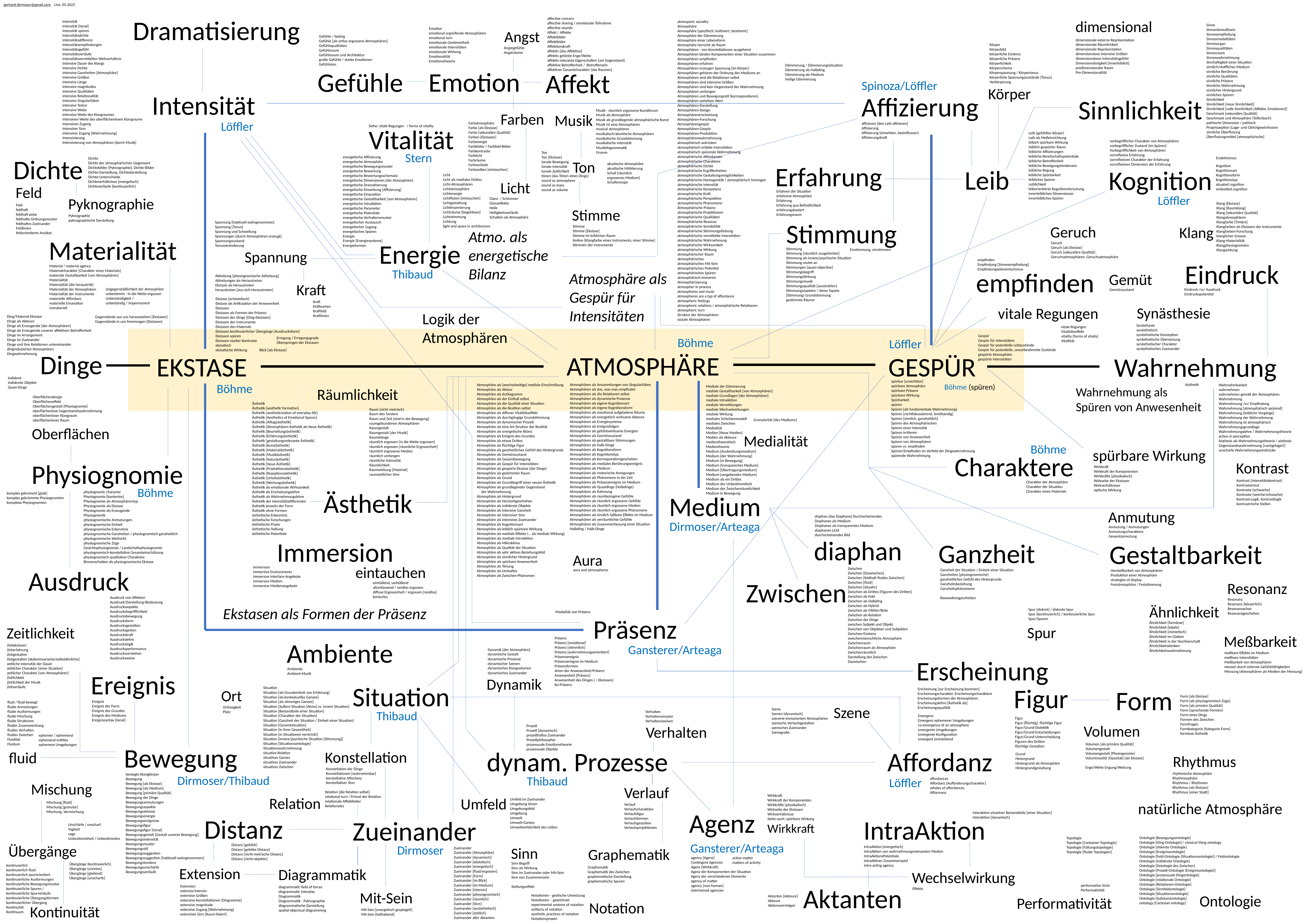

gerhard.dirmoser@gmail.com    Linz, 05.2022
Dramatisierung
affective concern
affective sharing / emotionale Teilnahme
affective sounds
Affekt / Affekte
Affektbilder
Affektfelder
Affektionskraft
affektiv [das Affektive]
affektiv getönte Enge/Weite
affektiv relevante Eigenschaften [am Gegenstand]
affektive Betroffenheit /  Betroffensein
affektiver Gesamtcharakter [des Raumes]
dimensional
Intensität
Intensität [tonal]
Intensität spüren
Intensitätsdichte
Intensitätsdifferenz
Intensitätsempfindungen
Intensitätsgefühl
Intensitätsverläufe
intensitätsvermitteltes Weltverhältnis
intensive Dauer des Klangs
intensive Dichte
intensive Ganzheiten [Atmosphäre]
Intensive Größen
intensive Länge
intensive magnitudes
intensive Qualitäten
intensive Relationalität
intensive Singularitäten
intensive Textur
intensive Weite
intensive Weite des Klangraumes
intensiven Weite des oberflächenlosen Klangraums
intensiven Zugang
Intensiver Sinn
intensiver Zugang [Wahrnehmung]
Intensivierung
Intensivierung von Atmosphären [durch Musik]
atmosperic sociality
Atmosphäre
Atmosphäre [spezifisch, kultiviert, bestimmt]
Atmosphäre der Dämmerung
Atmosphäre einer Lebensform
Atmosphäre herrscht als Raum
Atmosphären - von Konstellationen ausgehend
Atmosphären binden Komponenten einer Situation zusammen
Atmosphären empfinden
Atmosphären erfahren
Atmosphären erzeugen Spannung [im Körper]
Atmosphären gehören der Ordnung des Mediums an
Atmosphären sind die Relationen selbst
Atmosphären sind intensive Größen
Atmosphären sind kein Gegenstand der Wahrnehmung
Atmosphären umfangen
Atmosphären und Bewegungsstil [korrespondieren]
Atmosphären verleihen Wert
Atmosphären-Darstellung
Atmosphären-Design
Atmosphärenerscheinung
Atmosphären-Forschung
Atmosphärengespür
Atmosphären-Gespür
Atmosphären-Produktion
Atmosphärenwahrnehmung
atmosphärisch aufrüsten
atmosphärisch erlebte Intensitäten
atmosphärisch spürende Wahrnehmung
atmosphärische Affordanzen
atmosphärische Charaktere
atmosphärische Dichte
atmosphärische Ergriffenheiten
atmosphärische Gestaltungsmöglichkeiten
atmosphärische Homogenität / atmosphärisch homogen
atmosphärische Intensität
atmosphärische Kompetenz
atmosphärische Kraft
atmosphärische Perspektive
atmosphärische Phänomene
Atmosphärische Präsenz
atmosphärische Projektionen
atmosphärische Qualitäten
Atmosphärische Resonaz
atmosphärische Sensibilität
atmosphärische Stimmungsfärbung
atmosphärische vermittelte Intensitäten
atmosphärische Wahrnehmung
atmosphärische Wirksamkeit
atmosphärische Wirkung
atmosphärischer Raum
atmosphärisches
atmosphärisches Mit-Sein
atmosphärisches Potential
atmosphärisches Spüren
atmosphärisch-immersiv
Atmosphärisierung
atmospher in process
atmospheres and music
atmospheres are a typ of affordance
atmospheric feelings
atmospheric relations / atmosphärische Relationen
atmospheric turn
Struktur der Atmosphären
soziale Atmosphären
Sinne
Sinnenbewußtsein
Sinnesempfindung
Sinnesmodalitäten
Sinnesorgan
Sinnesqualitäten
Sinnesraum
Sinneswahrnehmung
Sinnhaftigkeit einer Situation
sinnlich/stoffliches Medium
sinnliche Berührung
sinnliche Qualitäten
sinnliche Präsenz
Sinnliche Wahrnehmung
sinnlicher Hintergrund
sinnliches Spüren
Sinnlichkeit
Sinnlichkeit [neue Sinnlichkeit]
Sinnlichkeit [volle Sinnlichkeit (Affekte, Emotionen)]
Geschmack [sekundäre Qualität]
Geschmack und Atmosphäre (Tellenbach)
pathische Dimension / pathisch
Propriozeption (Lage- und Gleichgewichtssinn
sinnliche Überflutung
Überflutungsmittel [atmosphärische]
Emotion
emotional ergreifende Atmosphären
emotional turn
emotionale Gestimmtheit
emotionale Intensitäten
emotionale Wirkung
Emotionalität
Emotionstheorie
Angst
Gefühle / feeling
Gefühle [als ortlos ergossene Atmosphären]
Gefühlsqualitäten
Gefühlsraum
Gefühlsraum und Architektur
große Gefühle / starke Emotionen
Gefühlston
dimensionale externe Repräsentation
dimensionale Räumlichkeit
dimensionale Repräsentation
dimensionslose intensive Größen
dimensionsloses Intensitätsgefühl
Dimensionslosigkeit [innerleiblich]
predimensionaler Raum
Pre-Dimensionalität
Körper
Körperbild
körperliche Existenz
körperliche Präsenz
Körperlichkeit
Körperschema
Körperspannung / Körpertonus
körperliche Spannungszustände [Tonus]
Verkörperung
Angstgefühle
Angsträume
Dämmerung / Dämmerungssituation
Dämmerung als Halbding
Dämmerung als Medium
heilige Dämmerung
Emotion
Gefühle
Affekt
Spinoza/Löffler
Körper
Intensität
Affizierung
Sinnlichkeit
Musik - räumlich ergossene Kunstforum
Musik als Atmosphäre
Musik als grundlegende atmosphärische Kunst
Musik ist eine Atmosphären
musical atmospheres
musikalisch/akustische Atmosphären
musikalische Grundstimmung
musikalische Intensität
Musikdiagrammatik
Groove
Farben
Musik
Löffler
Farbatmosphäre
Farbe [als Ekstase]
Farbe [sekundäre Qualität]
Farben [Ekstasen]
Farbenergie
Farbfelder / Farbfeld-Bilder
Farbkontraste
Farblicht
Farbräume
Farbverläufe
Farbwolken [eintauchen]
affizieren [den Leib affizieren]
Affizierung
Affizierung (einwirken, beeinflussen)
Affizierungskraft
Vitalität
Siehe: vitale Regungen   / forms of vitality
Leib (gefühlter Körper)
Leib als Meßeinrichtung
leibich spürbare Wirkung
leiblich gespürter Raum
leibliche Affizierungen
leibliche Bereitschaftspotentiale
leibliche Betroffenheit
leibliche Bewegungstendenzen
leibliche Regung
leibliche Spürbarkeit
leibliches Spüren
Leiblichkeit
leiborientierte Kognitionsforschung
innerleiblichen Dimensionen
innerleibliches Spüren
vorbegrifflicher Charakter von Atmosphären
vorbegrifflicher Zustand (im Spüren]
Vorbegrifflichkeit von Atmosphären
vorreflexive Erfahrung
vorreflexiven Charakter der Erfahrung
vorreflexiven Dimension der Erfahrung
Stern
Ton
Ton [Ekstase]
tonale Bewegung
tonale Intensität
tonale Zeitlichkeit
tönen [das Tönen eines Dings]
sound as atmosphere
sound as mass
sound as volume
Dichte
energetische Affizierung
energetische Atmosphäre
energetische Bewegungsmuster
energetische Bewertung
energetische Bewertungsschemata
energetische Dimensionen [der Atmosphäre]
energetische Dramatiserung
energetische Einwirkung [Affizierung]
energetische Emanation
energetische Gestaltbarkeit [von Atmosphären]
energetische IntraAktion
energetische Parameter
energetische Potentiale
energetische Verhaltensmuster
energetischer Austausch
energetischer Zugang
energetisches Spüren
Energie
Energie [Energiesysteme]
Energieformen
Enaktivismus
Dichte
Dichte der atmosphärischen Gegenwart
Dichtebilder (Pyknographie), Dichte-Bilder
Dichte-Darstellung, Dichtedarstellung
Dichte-Unterschiede
Dichteverhältnisse [energetisch]
Dichteverläufe [kontinuierlich]
Ton
Erfahrung
akustische Atmosphäre
akustische Möblierung
Schall [räumlich ergossenes Medium]
Schallenergie
Leib
Kognition
Kognitionsart
Kognitionsform
Kognitionstyp
situated cognition
embodied cognition
Kognition
Licht
Licht als mediales Drittes
Licht-Atmosphären
Lichtatmosphäre
Lichtenergie
Lichtfluten [eintauchen]
Lichtgestaltung
Lichtinszenierung
Lichträume [begehbare]
Lichtstimmung
Lichtung
light and space in architecture
Licht
Feld
Erfahren der Situation
erfahrene Atmosphäre
Erfahrung
Erfahrung qua Befindlichkeit
erfahrungsbasiert
Erfahrungsraum
Löffler
Pyknographie
Glanz  / Schimmer
Glanzeffekte
Helle
Helligkeitsverläufe
Schatten als Atmosphäre
Klang [Ekstase]
Klang [Raumklang]
Klang [sekundäre Qualität]
Klangatmosphären
Klangfarbe [Timbre]
Klangfarben als Ekstasen der Instrumente
Klangfarben-Forschung
klanglicher Groove
Klang-Materialität
Klangphysiognomien
Klangwirkung
Feld
feldhaft
feldhaft polar
feldhafte Ordnungsmuster
feldhaftes Zueinander
Feldlinien
feldorientierte Ansätze
Stimme
Pyknographie
pyknographische Darstellung
Stimmung
Spannung [habituell wahrgenommen]
Spannung [Tonus]
Spannung und Schwellung
Spannungen [durch Atmosphären erzeugt]
Spannungszustand
Tonusveränderung
Geruch
Klang
Stimme
Stimme [Ekstase]
Stimme im leiblichen Raum
timbre [Klangfarbe eines Instruments, einer Stimme]
Stimmen der Instrumente
Atmo. als
energetische
Bilanz
Materialität
Energie
Geruch
Geruch [als Ekstase]
Geruch [sekundäre Qualität]
Geruchsatmosphären, Geruchsatmosphäre
Stimmung
Stimmung [räumlich ausgebreitet]
Stimmung als innere/psychische Situation
Stimmung mutet an
Stimmungen [quasi-objective]
Stimmungsbegriff
Stimmungsfärbung
Stimmungsmusik
Stimmungsqualität [ausstrahlen]
Stimmungstapeten / Atmo-Tapete
[Stimmung] Grundstimmung
gestimmte Räume
Spannung
Einstimmung, einstimmen
Eindruck
empfinden
Empfindung [Sinnesempfindung]
Empfindungselementarismus
Material / material agency
Materialcharakter [Charakter eines Materials]
materiale Gestaltbarkeit [von Atmosphären]
Materialität
Materialität [die heraustritt]
Materialität der Atmosphären
Materialität der Instrumente
materielle Affordanz
materielle Emanation
immateriell
empfinden
Thibaud
Atmosphäre als
Gespür für
Intensitäten
Gemüt
Abhebung [physiognomische Abhebung]
Abhebungen als Heraustreten
Ekstasis als Heraustreten
heraustreten [aus-sich-Heraustreten]
Kraft
Ungegenstädlichkeit der Atmosphäre
unbestimmt - in die Weite ergossen
Unbeständigkeit /
unbeständig / impermanent
Eindruck /vs/ Ausdruck
Eindruckspotential
Gemütszustand
Ekstase [aristotelisch]
Ekstase als Artikulation der Anwesenheit
Ekstasen
Ekstasen als Formen der Präsenz
Ekstasen der Dinge [Ding-Ekstasen]
Ekstasen der Instrumente
Ekstasen des Materials
Ekstasen kontinuierlicher Übergänge [Ausdrucksform]
Ekstasen spüren
Ekstasen starker Kontraste
ekstatisch
ekstatische Wirkung
Kraft
Kräftearten
Kraftfeld
Kraftlinien
Synästhesie
vitale Regungen
Logik der
Atmosphären
Ding/Material-Ekstase
Dinge als Akteure
Dinge als Erzeugende [der Atmosphären]
Dinge als Erzeugende unserer affektiven Betroffenheit
Dinge im Arrangement
Dinge im Zueinander
Dinge und ihre Relationen untereinander
dinginduzierten Atmosphären
Dingwahrnehmung
Gegenstände aus uns herausstehen [Ekstasen]
Gegenstände in uns hineinragen [Ekstasen]
Synästhesie
synästhetisch
synästhetische Konzeption
synästhetische Übersetzung
synästhetischer Charakter
synästhetisches Zueinander
vitale Regungen
Vitalitätseffekt
vitality [forms of vitaliy]
Vitallität

Gespür
Gespür für Intensitäten
Gespür für potentielle Leibzustände
Gespür für potentielle, unvorbestimmte Zustände
gespürte Atmosphäre
gespürte Intensitäten
Böhme
Erregung / Erregungsgrade
Überspringen der Ekstasen
Löffler
Blick [als Ekstase]
Dinge
ATMOSPHÄRE
EKSTASE
GESPÜR
Wahrnehmung
indiskret
indiskrete Objekte
Quasi-Dinge
spürbar [unsichtbar]
spürbare Atmosphäre
spürbare Präsenz
spürbare Wirkung
Spürbarkeit
spüren
Spüren [als fundamentale Wahrnehmung]
Spüren [nichtfokussierend, breitbandig]
Spüren [sinnlich, ganzheitlich]
Spüren des Atmosphärischen
Spüren einer Intensität
Spüren irritieren
Spüren von Anwesenheit
Spüren von Atmosphären
spüren vs. empfinden
Spüren/Empfinden im Vorfeld der Dingwahrnehmung
spürende Wahrnehmung
Böhme
Böhme (spüren)
Aisthetik
Atmosphären als Ansammlungen von Singularitäten
Atmosphären als das, was man empfindet
Atmosphären als die Relationen selbst
Atmosphären als dynamische Prozesse
Atmosphären als eigene Kognitionsart
Atmosphären als eigene Kognitionsform
Atmosphären als emotional aufgeladene Räume
Atmosphären als energetisch wirksame Akteure
Atmosphären als Energiesysteme
Atmosphären als Ereignisfolgen
Atmosphären als gefühlswirksame Energien
Atmosphären als Gemütszustand
Atmosphären als gestaltbare Stimmungen
Atmosphären als Halb-Dinge
Atmosphären als Kognitionsform
Atmosphären als Kognitionstyp
Atmosphären als Korrespondenzgeschehen
Atmosphären als mediales Berührungsereignis
Atmosphären als Medium
Atmosphären als motorische Anregungen
Atmosphären als Phänomene in der Zeit
Atmosphären als Präsenzereignis im Medium
Atmosphären als Quasidinge (Halbdinge)
Atmosphären als Rahmung
Atmosphären als raumbezogene Gefühle
Atmosphären als räumlich ergossene Gefühle
Atmosphären als räumlich ergossene Medien
Atmosphären als räumlich ergossene Phänomene
Atmosphären als sinnlich faßbare Effekte im Medium
Atmosphären als verräumlichte Gefühle
Atmosphären als Zusammenfassung einer Situation
Halbding / Halb-Dinge
Atmosphäre als [wechselseitige] mediale Einschreibung
Atmosphäre als Akteur
Atmosphäre als AnDiagramm
Atmosphäre als der Einfluß selbst
Atmosphäre als die Qualität einer Situation
Atmosphäre als die Realtion selbst
Atmosphäre als diffuser Vitalitätseffekt
Atmosphäre als durchgängige Grundstimmung
Atmosphäre als dynamischer Prozeß
Atmosphäre als eine Art Struktur der Realität
Atmosphäre als energetische Bilanz
Atmosphäre als Ereignis des Grundes
Atmosphäre als etwas Drittes
Atmosphäre als flüchtige Figur
Atmosphäre als ganzheitliches Gefühl des Hintergrunds
Atmosphäre als Gemütszustand
Atmosphäre als Gesamtbewegung
Atmosphäre als Gespür für Intensitäten
Atmosphäre als gespürte Ekstase (der Dinge)
Atmosphäre als gestimmter Raum
Atmosphäre als Grund
Atmosphäre als Grundbegriff einer neuen Ästhetik
Atmosphäre als grundlegender Gegenstand
     der Wahrnehmung
Atmosphäre als Hintergrund
Atmosphäre als Horizontgeschehen
Atmosphäre als indiskrete Objekte
Atmosphäre als intensive Ganzheit
Atmosphäre als intensiver Sinn
Atmosphäre als intensives Zueinander
Atmosphäre als Kognitionsart
Atmosphäre als leiblich spürbare Wirkung
Atmosphäre als mediale Effekte (… als mediale Wirkung)
Atmosphäre als mediale IntraAktion
Atmosphäre als Mikroklima
Atmosphäre als Qualität der Situation
Atmosphäre als sehr aktives Beziehungsfeld
Atmosphäre als sinnlicher Hintergrund
Atmosphäre als spürbare Anwesenheit
Atmosphäre als Tönung
Atmosphäre als Umhaftes
Atmosphäre als Zwischen-Phänomen
Wahrnehmbarkeit
wahrnehmen
wahrnehmen gemäß der Atmosphären
Wahrnehmung
Wahrnehmung /vs/ Empfindung
Wahrnehmung [atmosphärisch spürend]
Wahrnehmung [leibliche Vorgänge]
Wahrnehmung der Wahrnehmung
Wahrnehmung ist atmosphärisch
Wahrnehmungsgrundlage
Wahrnehmungslehre / Wahrnehmungstheorie
action in perception
Aisthesis als Wahrnehmungstheorie / aisthesis
Gegenstandswahrnehmung [nachgelagert]
unscharfe Wahrnehmungseindrücke
Mediale der Dämmerung
mediale Gestaltbarkeit [von Atmosphären]
mediale Grundlagen [der Atmosphären]
mediale IntraAktion
mediale Vermittlungen
mediale Wechselwirkungen
mediale Wirkung
mediales Schichtenmodell
mediales Zwischen
Medialität
Medien [Neue Medien]
Medien als Akteure
medientheoretisch
Medientheorie
Medium [Ausbreitungsmedium]
Medium [der Wahrnehmung]
Medium [in Bewegung]
Medium [transparentes Medium]
Medium [Übertragungsmedium]
Medium [umgebendes Medium]
Medium als ein Drittes
Medium der Unbestimmtheit
Medium der Zwischenräumlichkeit
Medium in Bewegung
Wahrnehmung als
Spüren von Anwesenheit
Räumlichkeit
Oberflächendesign
Oberflächeneffekt
Oberflächengestalt [Physiognomie]
oberflächenlose Gegenstandswahrnehmung
oberflächenloser Klangraum
oberflächenloser Raum
Ästhetik
Ästhetik [aesthetic formation]
Ästhetik [aestheticization of everyday life]
Ästhetik [Aesthetics of Emotional Spaces]
Ästhetik [Alltagsästhetik]
Ästhetik [Atmosphären-Ästhetik als Neue Ästhetik]
Ästhetik [Beurteilungsästhetik]
Ästhetik [Erfahrungsästhetik]
Ästhetik [gestaltungsrelevante Ästhetik]
Ästhetik [Kunstästhetik]
Ästhetik [Materialästhetik]
Ästhetik [Musikästhetik]
Ästhetik [Naturästhetik]
Ästhetik [Neue Ästhetik]
Ästhetik [Produktionsästhetik]
Ästhetik [Rezeptionsästhetik]
Ästhetik [Urteilsästhetik]
Ästhetik [Wertungsästhetik]
Ästhetik als emotionale Wirksamkeit
Ästhetik als Erscheinungslehre
Ästhetik als Wahrnehmungslehre
Ästhetik der Intensitätsdifferenzen
Ästhetik jenseits der Form
Ästhetik ohne Formen
ästhetische Erkenntnis
ästhetische Forschungen
ästhetische Praxis
ästhetische Haltung
ästhetische Potentiale
Raum [nicht metrisch]
Raum des Tanzens
Raum und Zeit [sind in der Bewegung]
raumgebundenen Atmosphären
Raumgestalt
Raumgestalt [der Musik]
Raumklänge
räumlich ergossen [in die Weite ergossen]
räumlich ergossen [räumliche Ergossenheit]
räumlich ergossene Medien
räumlich umfangen
räumliche Intensität
Räumlichkeit
Raumwirkung [Material]
raumzeitlicher Sinn
Granularität [des Mediums]
Oberflächen
Medialität
Böhme
spürbare Wirkung
Charaktere
Physiognomie
Kontrast
Wirkkraft
Wirkkraft der Komponenten
Wirkkräfte [physikalisch]
Wirkseite der Ekstasen
Wirkverhältnisse
optische Wirkung
Kontrast [Intensitätskontrast]
Kontrastarmut
Kontraste [schwache]
Kontraste [weiche/schwache]
Kontrast-Logik, Kontrastlogik
kontrastreiche Stellen
Charakter der Atmosphäre
Charakter der Situation
Charakter eines Materials
Böhme
Ästhetik
physiognomic character
Physiognomie [kantenlos]
Physiognomie als Atmosphärentyp
Physiognomie als Ekstase
Physiognomie als Erzeugende
Physiognomik
physiognomische Anmutungen
physiognomische Einheit
physiognomische Erkenntnis
physiognomische Ganzheiten / physiognomisch ganzheitlich
physiognomische Weltsicht
physiognomische Züge
Gesichtsphysiognomie / Landschaftsphysiognomie
physiognomisch-konstellative Gesamteinschätzung
physiognomisch-qualitative Charaktere
Binnenschatten als physiognomische Ekstase
Medium
komplex gekrümmt [glatt]
komplex gekrümmte Physiognomien
komplexe Physiognomien
Anmutung
diaphan [das Diaphane] Durchscheinendes
Diaphanes als Medium
Diaphanes als transparentes Medium
diaphanes Licht
durchscheinendes Bild
Dirmoser/Arteaga
Anmutung / Anmutungen
Anmutungscharaktere
Gesamtanmutung
diaphan
Immersion
Ganzheit
Gestaltbarkeit
Aura
eintauchen
Ausdruck
Immersion
immersive Environments
immersive Interface-Angebote
immersive Medien
Immersive Medienangebote
Zwischen
Zwischen [Dazwischen]
Zwischen [feldhaft fluides Zwischen]
Zwischen [fluid]
Zwischen [situativ]
Zwischen als Drittes [Figuren des Dritten]
Zwischen als Feld
Zwischen als Halbding
Zwischen als Hybrid
Zwischen als Mittler/Bote
Zwischen als Relation
Zwischen der Dinge
zwischen Subjekt und Objekt
Zwischen von Objekten und Subjekten
Zwischen-Existenz
zwischenmenschliche Atmosphäre
Zwischenraum
Zwischenraum als Atmosphäre
Zwischenräumlich
Darstellung des Zwischen
Dazwischen
Ganzheit der Situation / Einheit einer Situation
Ganzheiten [physiognomische]
ganzheitliches Gefühl des Hintergrunds
Ganzheitsbeziehung
Ganzheitsphänomene

Bewandtnisganzheiten
aura and atmospheres
Herstellbarkeit von Atmosphären
Produktion einer Atmosphäre
strategies of display
Festatmosphäre / Feststimmung
Zwischen
Resonanz
einhüllend, umhüllend
allumfassend / randlos ergossen
diffuse Ergossenheit / ergossen [randlos]
konturlos
Ausdruck von Affekten
Ausdruck/Darstellung/Bedeutung
Ausdrucksaspekte
Ausdrucksbegrifflichkeit
Ausdrucksbewegung
Ausdrucksform
Ausdrucksgestalten
Ausdrucksgesten
Ausdruckskraft
Ausdruckslehre
Ausdruckslogik
Ausdrucksperformance
Ausdrucksverstehen
Ausdrucksweise
Resonanz
Resonanz [körperlich]
Resonanzachse
Resonanzgeschehen
Ähnlichkeit
Ekstasen als Formen der Präsenz
Spur [diskret] / diskrete Spur
Spur [kontinuierlich] / kontinuierliche Spur
Spur/Spuren
Modalität von Präsenz
Präsenz
Ähnlichkeit [formlose]
Ähnlichkeit [lokale]
Ähnlichkeit [mimetisch]
Ähnlichkeit im Glatten
Ähnlichkeit in der Nachbarschaft
Ähnlichkeitsdenken
Ähnlichkeitswahrnehmung
Spur
Zeitlichkeit
Meßbarkeit
Präsenz
Präsenz [emotional]
Präsenz [stimmlich]
Präsenz [wahrnehmungsorientiert]
Präsenzereignis
Präsenzereignis im Medium
Präsenzformen
Arten der Anwesenheit/Präsenz
Anwesenheit [Präsenz]
Anwesenheit des Dinges [ > Ekstasen]
Ko-Präsenz
Ambiente
Gansterer/Arteaga
Zeitekstasen
Zeiterfahrung
Zeitgestalten
Zeitgestalten [skaleninvariante/selbstähnliche]
zeitliche Intensität der Dauer
zeitlicher Charakter [einer Stuation]
zeitlicher Charakter [von Atmosphären]
Zeitlichkeit
Zeitlichkeit der Musik
Zeitverläufe
Dynamik [der Atmosphäre]
dynamische Gestalt
dynamische Prozesse
dynamischer Szenen
dynamisches Klangvolumen
dynamisches Zueinander
meßbare Effekte im Medium
meßbare Intensitäten
Meßbarkeit von Atmosphären
messen durch erlernte Gefühlsfähigkeiten
Messung [Atmosphären als Medien der Messung]
Erscheinung
Ambiente
Ambient-Musik
Ereignis
Dynamik
Situation
Figur
Form
Situation
Situation [als Grundeinheit von Erfahrung]
Situation [als kontextuelles Ganzes]
Situation [als stimmiges Ganzes]
Situation [äußere Situation [Atmo] vs. innere Situation]
Situation [Bestandteile einer Situation]
Situation [Charakter der Situation]
Situation [Ganzheit der Situation / Einheit einer Situation]
Situation [Gesamtsituation]
Situation [in ihrer Gesamtheit]
Situation [in Situationen verstrickt]
Situation [innere/psychische Situation [Stimmung]]
Situation [Situationsontologie]
Situationswahrnehmung
situative Relation
situatives Ganzes
situatives Zueinander
situatives Zwischen
Ort
Erscheinung [zur Erscheinung kommen]
Erscheinungscharakter, Erscheinungscharaktere
Erscheinungsformen der Atmosphären
Erscheinungslehre [Ästhetik als]
Erscheinungsqualität
Form [als Ekstase]
Form [als physiognomisch Züge]
Form [als primäre Qualität]
Form [sprechende Formen]
Form eines Dings
Formen des Zwischen
Formfragen
Formkategorie [Kategorie Form]
formlose Ästhetik
Ereignis
Ereignis der Form
Ereignis des Grundes
Ereignis des Mediums
Ereignissyntax [tonal]
fluid / fluid-bewegt
fluide Anmutungen
fluide Ausformungen
fluide Mischung
fluide Strukturen
fluider Zusammenhang
fluides Verhalten
fluides Zwischen
Fluidität
Fluidum
Szene
Ortlosigkeit
Platz
Szene
Szenen [dynamisch]
szenerie-immanenten Atmosphären
szenische Verlaufsgestalten
szenisches Zueinander
Szenografie
Thibaud
Verhalten
Verhaltensmuster
Verhaltensweisen
Emergenz
Emergenz ephemerer Umgebungen
co-emergence of an atmosphere
emergente Umgebungen
emergente Konfiguration
emergent [entstehend
Figur
Figur [flüchtig], flüchtige Figur
Figur/Grund-Dialektik
Figur/Grund-Entscheidungen
Figur/Grund-Unterscheidung
Figuren des Dritten
flüchtige Gestalten
Volumen
Verhalten
Prozeß
Prozeß [dynamisch]
prozeßhaftes Zueinander
Prozeßphilosophie
prozessuale Emotionstheorie
prozessuale Objekte
ephemer / ephemeral
ephemeral entities
ephemere Umgebungen
Bewegung
Volumen [als primäre Qualität]
Volumengestalt
Volumengestalt [Physiognomie]
Voluminosität (Opazität) [als Ekstase]

Enge/Weite Engung/Weitung
dynam. Prozesse
Affordanz
Konstellation
fluid
Grund
Hintergrund
Hintergrund als Atmosphäre
Hintergrundgestaltung
Rhythmus
Konstellation der Dinge
Konstellationen [wahrnehmbar]
konstellative Affordanz
konstellativer Sinn
rhythmische Atmosphäre
Rhythmosphäre
Rhythmus / Rhythmen
Rhythmus [als Ekstase]
Rhythmus [einer Stadt]
bewegte Klangkörper
Bewegung
Bewegung [als Ekstase]
Bewegung [als Medium]
Bewegung [primäre Qualität]
Bewegung der Dinge
Bewegungsanmutungen
Bewegungsaspekte
Bewegungsekstase
Bewegungsenergie
Bewegungsereignisse
Bewegungsfigur
Bewegungsfigur [tonal]
Bewegungsgestalt [Gestalt unserer Bewegung]
Bewegungsintensität
Bewegungsmuster
Bewegungsstil
Bewegungssuggestion
Bewegungssuggestion [habituell wahrgenommen]
Bewegungstendenz
Bewegungsunschärfe
Bewegungsverläufe
Dirmoser/Thibaud
Thibaud
Löffler
affordances
Affordanz [Aufforderungscharakter]
wholes of affordances
Afformanz
Mischung
Verlauf
Relation [die Relation selbst]
relational turn / Primat der Relation
relationale Affektfelder
Relationales
Wirkkraft
Wirkkraft der Komponenten
Wirkkräfte [physikalisch]
Wirkseite der Ekstasen
Wirkverhältnisse
Siehe auch: spürbare Wirkung
Relation
Umfeld
Umfeld im Zueinander
Umgebung tönen
Umgebungsfeld
Umgebung
Umwelt
Umwelt-Ganzes
Umweltwirklichkeit des Leibes
natürliche Atmosphäre
Mischung [fluid]
Mischung [granular]
Mischung, Vermischung
Verlauf
Verlaufscharaktäre
Verlaufsfigur
Verlaufsformen
Verlaufsgestalten
Verlaufsprojektionen
Agenz
Interaktion einzelner Bestandteile [einer Situation]
Interaktion [dynamisch]
Distanz
IntraAktion
Zueinander
Wirkkraft
Unschärfe / unscharf
Vagheit
vage
Unbestimmtheit / Unbestimmtes
Ontologie [Bewegungsontologie]
Ontologie [Ding-Ontologie] / classical thing ontology
Ontologie [diskrete Ontologie]
Ontologie [Ereignisontologie]
Ontologie [Feld-Ontologie (Situationsontologie)] / Feldontologie
Ontologie [indiskrete Ontologie]
Ontologie [Ontologie des Zwischen]
Ontologie [Prozeß-Ontologie (Ereignisontologie)]
Ontologie [prozessuale Dingontologie]
Ontologie [relationale Ontologie]
Ontologie [Relationen-Ontologie]
Ontologie [Sinnfeldontologie]
Ontologie [Situationsontologie]
Ontologie [Substanzontologie]
ontology [Cartesian ontology]
Topologie
Topologie [Container-Topologie]
Topologie [Faltungstopologie]
Topologie [fluide Topologien]
Gansterer/Arteaga
Übergänge
Dirmoser
Distanz [gefühlt]
Distanz [gelebte Distanz]
Distanz [nicht-metrische Distanz]
Distanz [nicht-objektiv]
Sinn
IntraAktion [energetisch]
IntraAktion von wahrnehmungsrelevanten Medien
IntraAktionsPotentiale
intraAktives Zusammenspiel
intra-acting agency
Graphematik
Zueinander
Zueinander [Atmosphäre]
Zueinander [dynamisch]
Zueinander [ekstatisch]
Zueinander [energetisch]
Zueinander [fluid/ergossen]
Zueinander [Form]
Zueinander [im Blick]
Zueinander [im Medium]
Zueinander [intensiv]
Zueinander [physiognomisch]
Zueinander [räumlich]
Zueinander [Sinn]
Zueinander [synästhetisch]
Zueinander [zeitlich]
Zueinander aller Aktanten
agency [Agenz]
Contingent Agencies
Agenz [Wirkkraft]
Agenz der Komponenten der Situation
Agenz der verschiedenen Elemente
agency of matter
agency [non-human]
intertwined agencies
active matter
matters of activity
Sinn-Begriff
Sinn als Wirkung
Sinn im Zueinander oder Mit-Sein
Sinn von Zusammensein

Stellungseffekt
Übergänge (kontinuierlich]
Übergänge (unreine]
Übergänge [gleitend]
Übergänge [unscharfe]
kontinuierlich
kontinuierlich fluid
kontinuierlich spurorientiert
kontinuierliche Ausformungen
kontinuierliche Bewegungsmuster
kontinuierliche Spuren /
kontinuierliche Spurverläufe
kontinuierliche Übergangsformen
kontinuierlicher Übergang
Kontinuität
Kontinuum
Extension
Diagrammatik
Graphematik
Graphematik des Zwischen
graphematische Darstellung
graphematische Spuren
Wechselwirkung
Aktanten
performative Sicht
Performativität
Extension
extensiv/intensiv
extensive Größen
extensive Konstellationen [Diagramme]
extensive magnitude
extensive Zugang [Wahrnehmung]
extensiver Sinn [Raum-fixiert]
diagrammatic field of forces
diagrammatic interplay
Diagrammatik
Diagrammatik - Pyknographie
diagrammatische Darstellung
spatial-objectual diagramming
Effekte
Mit-Sein
Ontologie
Notationen - gestische Umsetzung
Notationen – gezeichnet
experimental systems of notation
artifacts of notation
aesthetic practices of notation
Notationspraxen
Performativität
Aktanten [Akteure]
Akteure
Aktionsvermögen
Notation
Kontinuität
Mit-Sein [energetisch gespiegelt]
Mit-Sein [teilhabend]